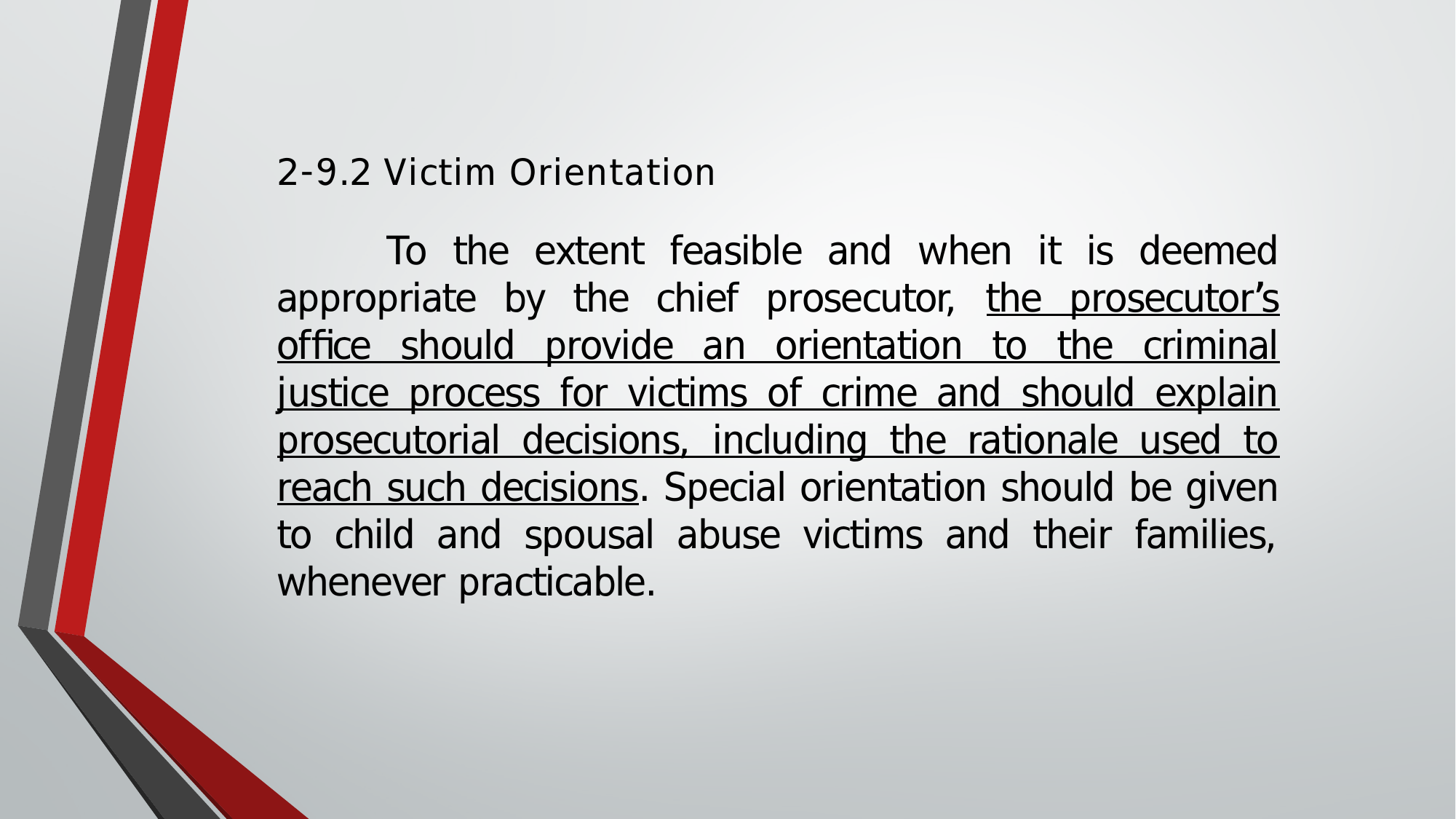

2-9.2 Victim Orientation

	To the extent feasible and when it is deemed appropriate by the chief prosecutor, the prosecutor’s office should provide an orientation to the criminal justice process for victims of crime and should explain prosecutorial decisions, including the rationale used to reach such decisions. Special orientation should be given to child and spousal abuse victims and their families, whenever practicable.